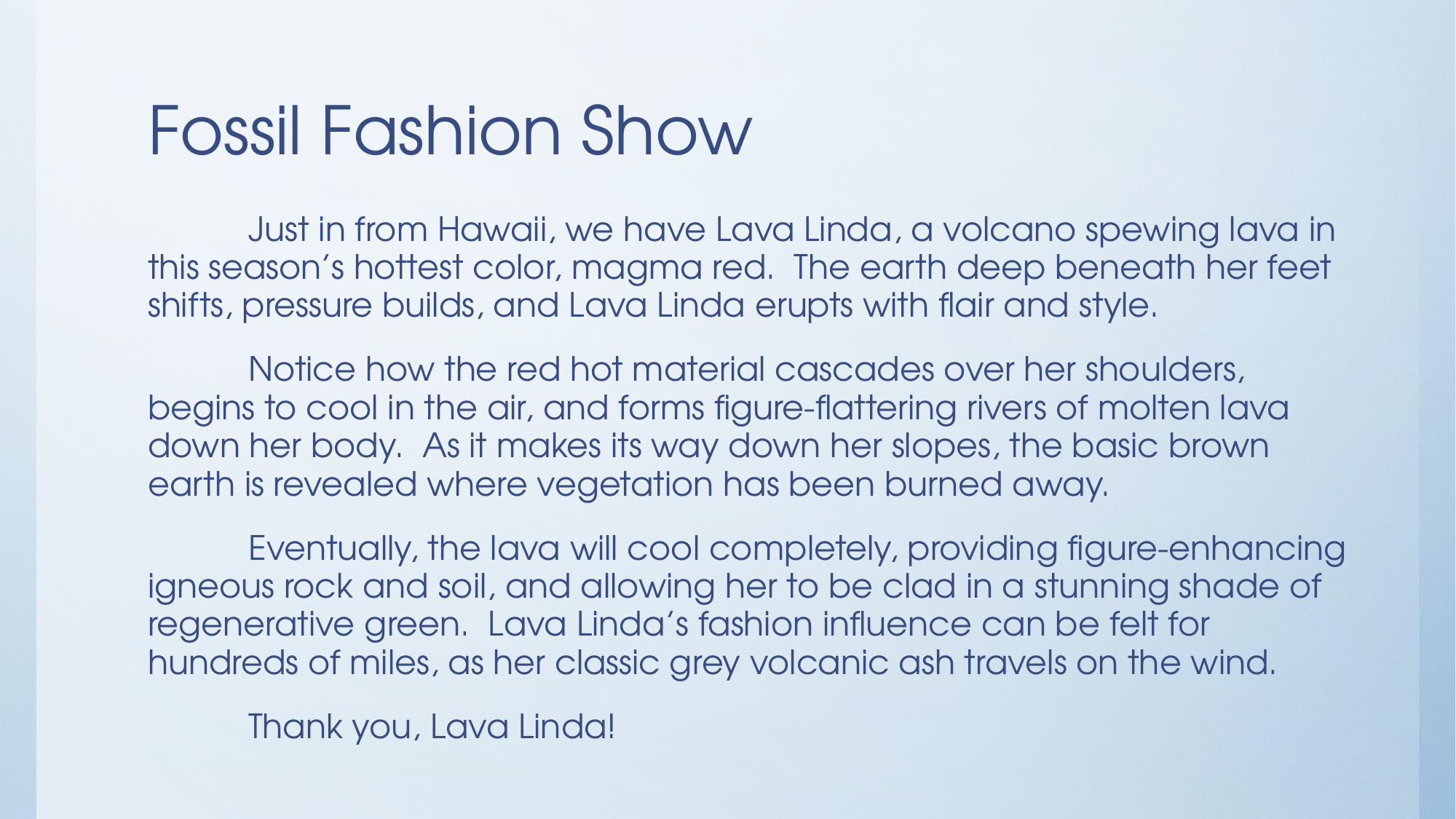

# Fossil Fashion Show
	Just in from Hawaii, we have Lava Linda, a volcano spewing lava in this season’s hottest color, magma red.  The earth deep beneath her feet shifts, pressure builds, and Lava Linda erupts with flair and style.
	Notice how the red hot material cascades over her shoulders, begins to cool in the air, and forms figure-flattering rivers of molten lava down her body.  As it makes its way down her slopes, the basic brown earth is revealed where vegetation has been burned away.
	Eventually, the lava will cool completely, providing figure-enhancing igneous rock and soil, and allowing her to be clad in a stunning shade of regenerative green.  Lava Linda’s fashion influence can be felt for hundreds of miles, as her classic grey volcanic ash travels on the wind.
	Thank you, Lava Linda!